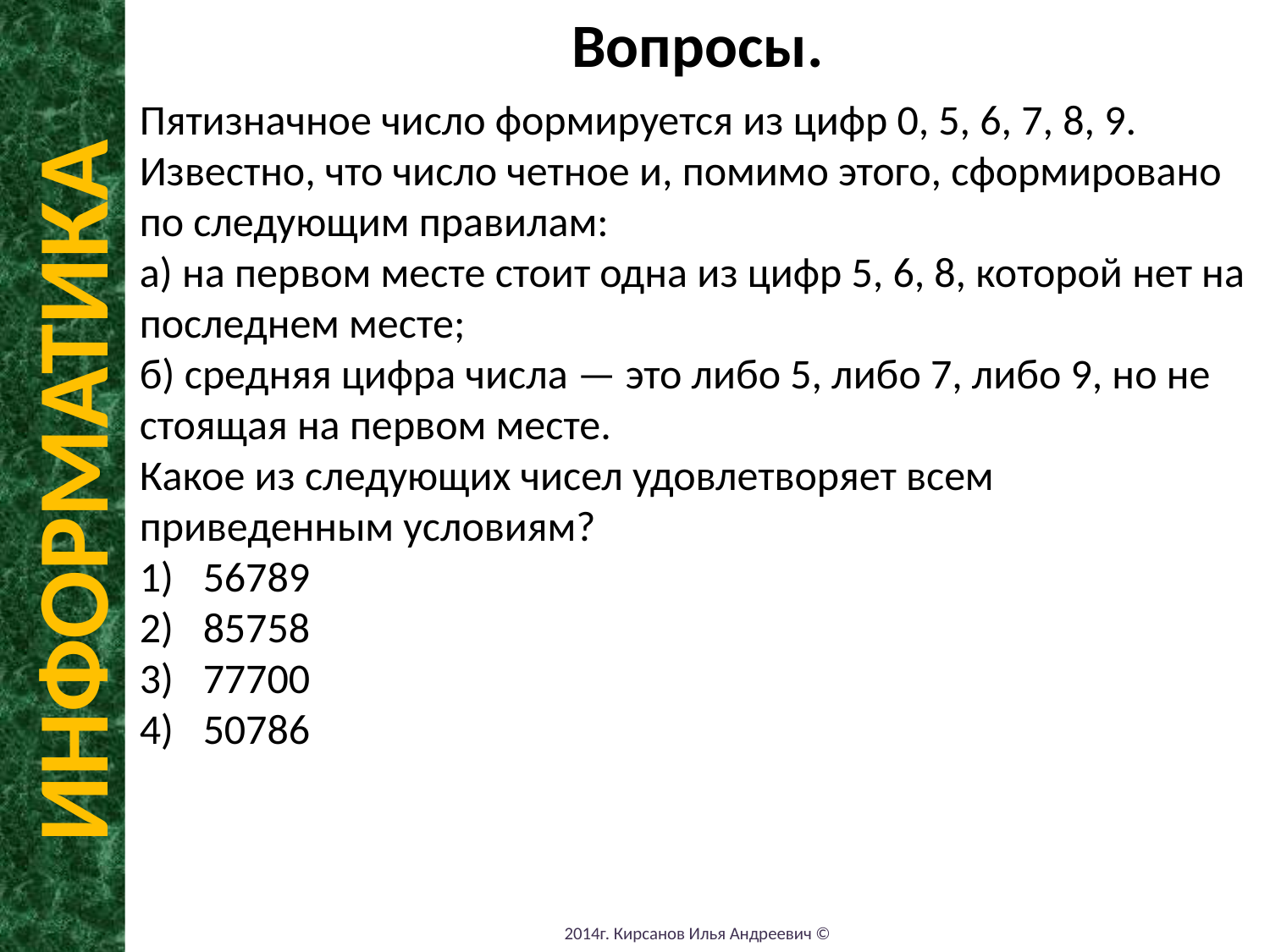

Вопросы.

Пятизначное число формируется из цифр 0, 5, 6, 7, 8, 9. Известно, что число четное и, помимо этого, сформировано по следующим правилам:
а) на первом месте стоит одна из цифр 5, 6, 8, ко­то­рой нет на последнем месте;
б) средняя цифра числа — это либо 5, либо 7, либо 9, но не стоящая на первом месте.
Какое из следующих чисел удовлетворяет всем приведенным условиям?
56789
85758
77700
50786

ИНФОРМАТИКА
2014г. Кирсанов Илья Андреевич ©